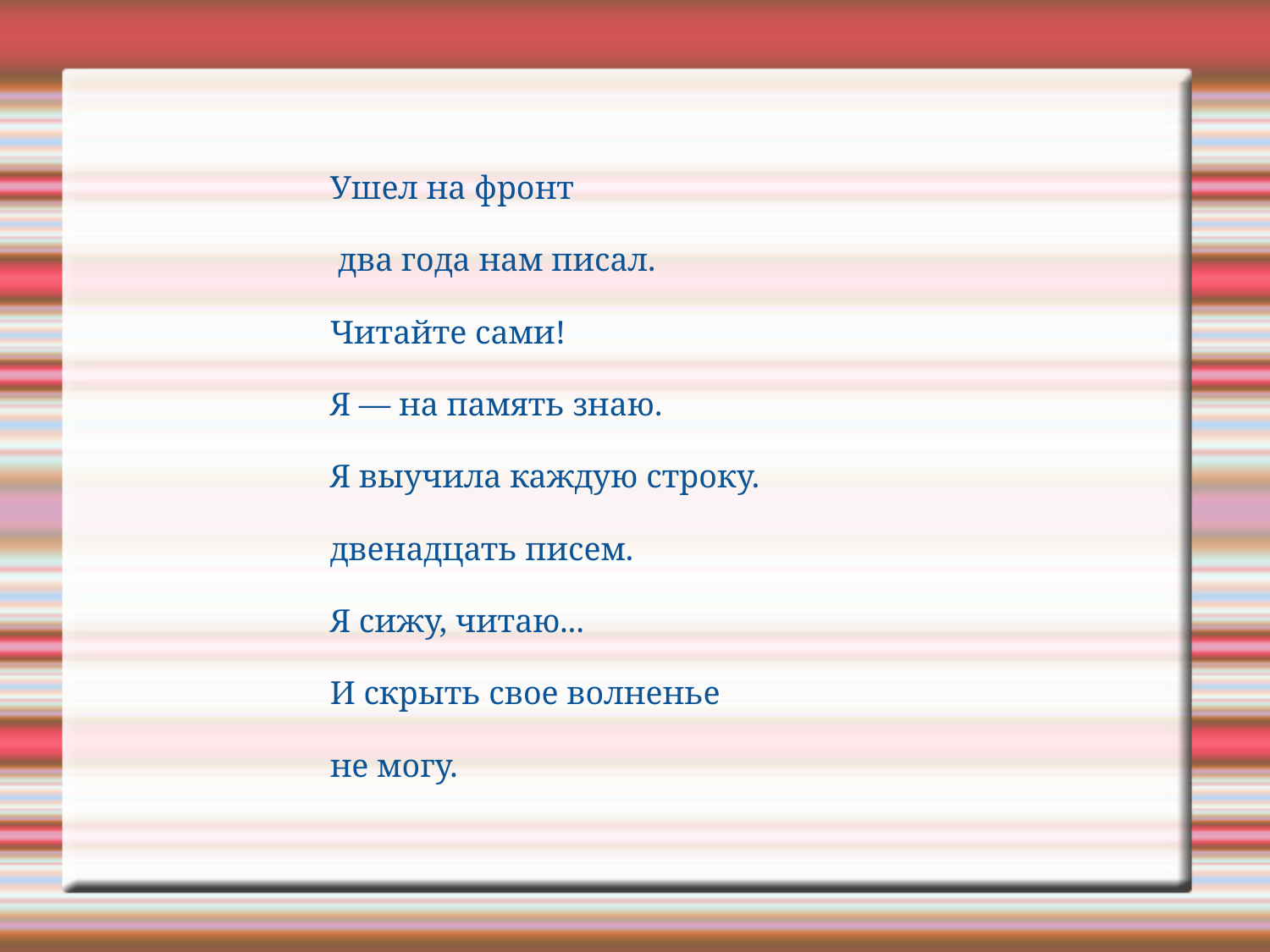

Ушел на фронт
 два года нам писал.
Читайте сами!
Я — на память знаю.
Я выучила каждую строку.
двенадцать писем.
Я сижу, читаю...
И скрыть свое волненье
не могу.